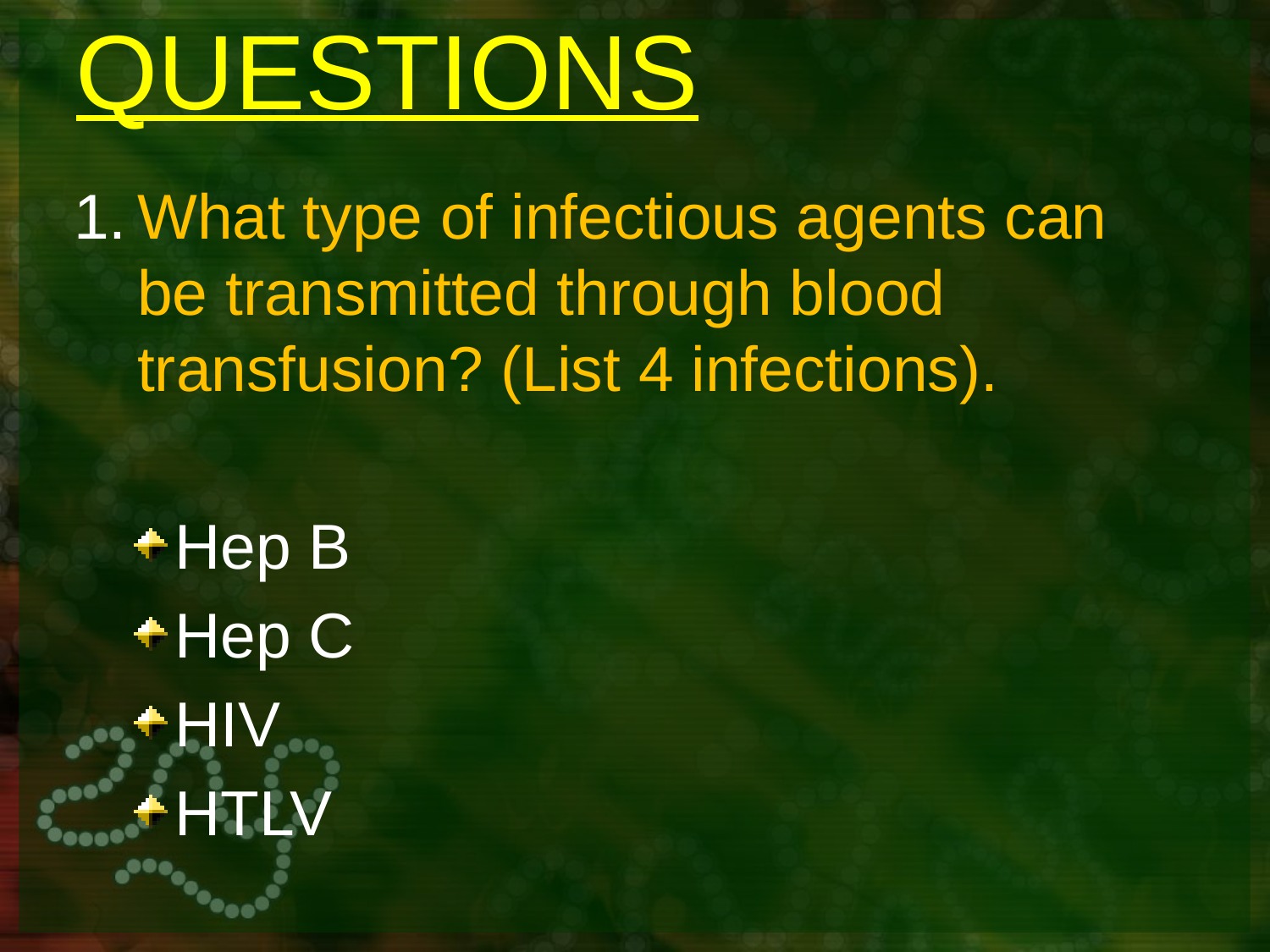

# QUESTIONS
What type of infectious agents can be transmitted through blood transfusion? (List 4 infections).

Hep B
Hep C
HIV
HTLV